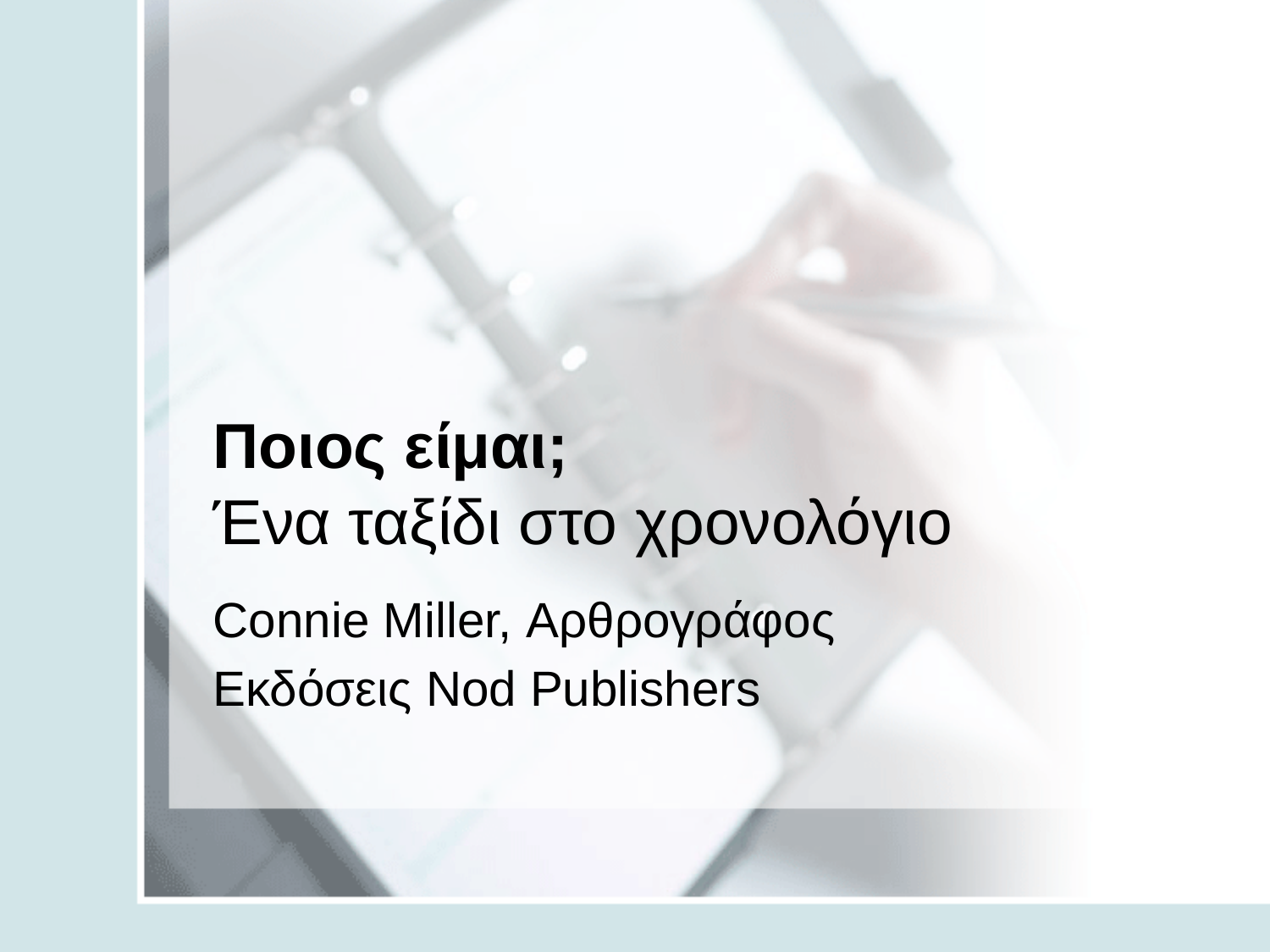

# Ποιος είμαι; Ένα ταξίδι στο χρονολόγιο
Connie Miller, Αρθρογράφος
Εκδόσεις Nod Publishers